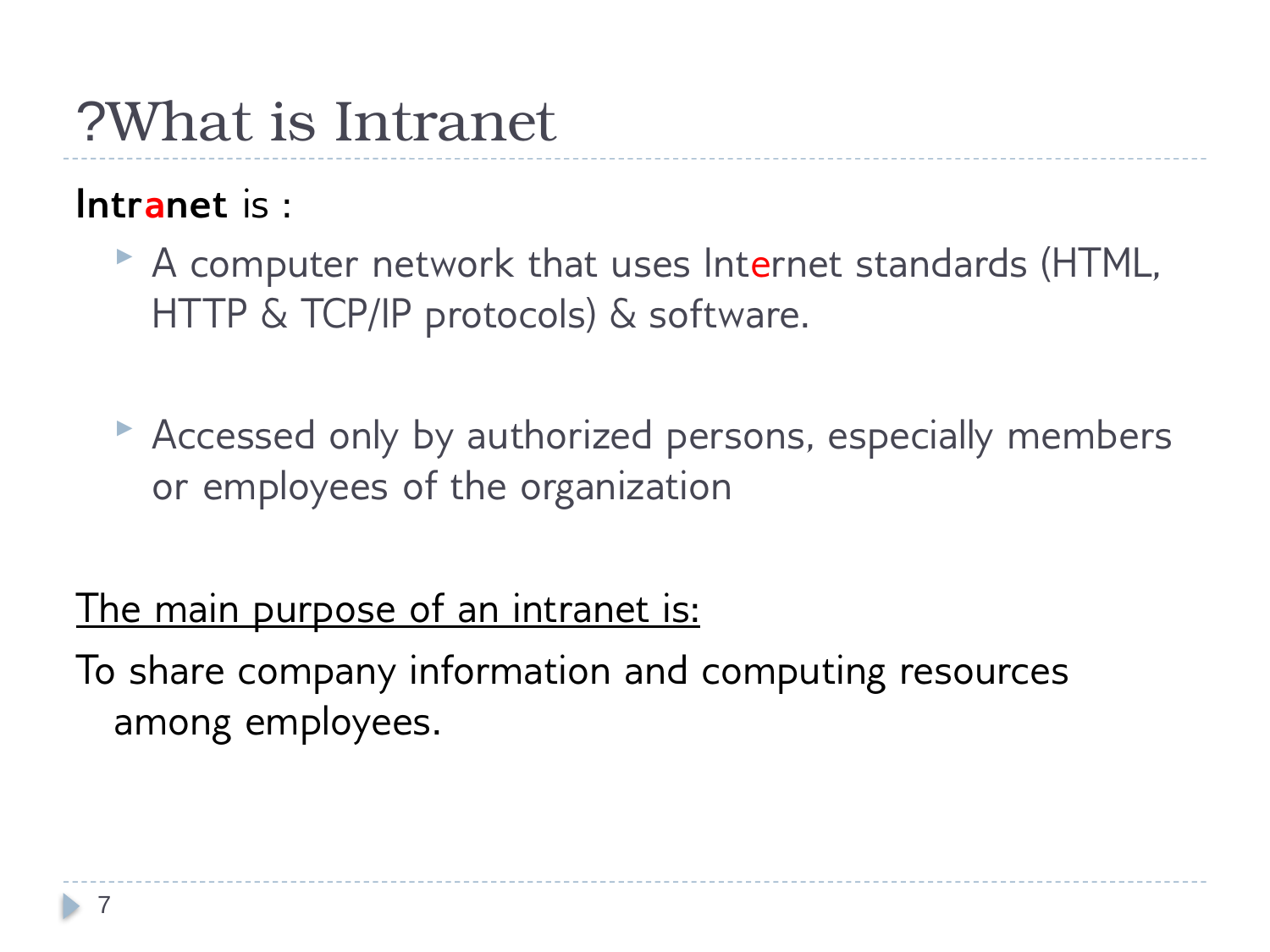

# What is Intranet?
Intranet is :
A computer network that uses Internet standards (HTML, HTTP & TCP/IP protocols) & software.

Accessed only by authorized persons, especially members or employees of the organization

The main purpose of an intranet is:
To share company information and computing resources among employees.
7